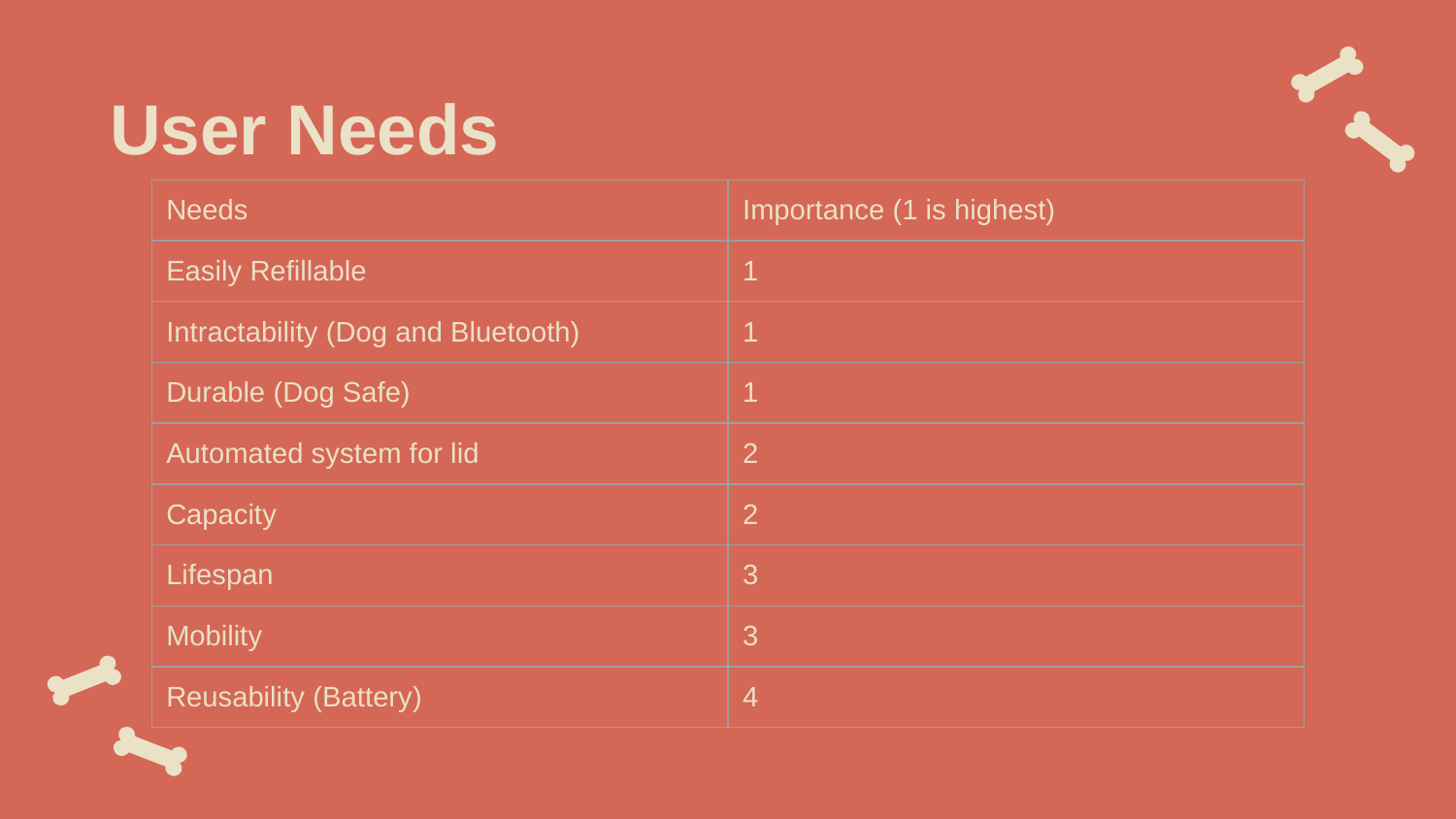

User Needs
| Needs | Importance (1 is highest) |
| --- | --- |
| Easily Refillable | 1 |
| Intractability (Dog and Bluetooth) | 1 |
| Durable (Dog Safe) | 1 |
| Automated system for lid | 2 |
| Capacity | 2 |
| Lifespan | 3 |
| Mobility | 3 |
| Reusability (Battery) | 4 |